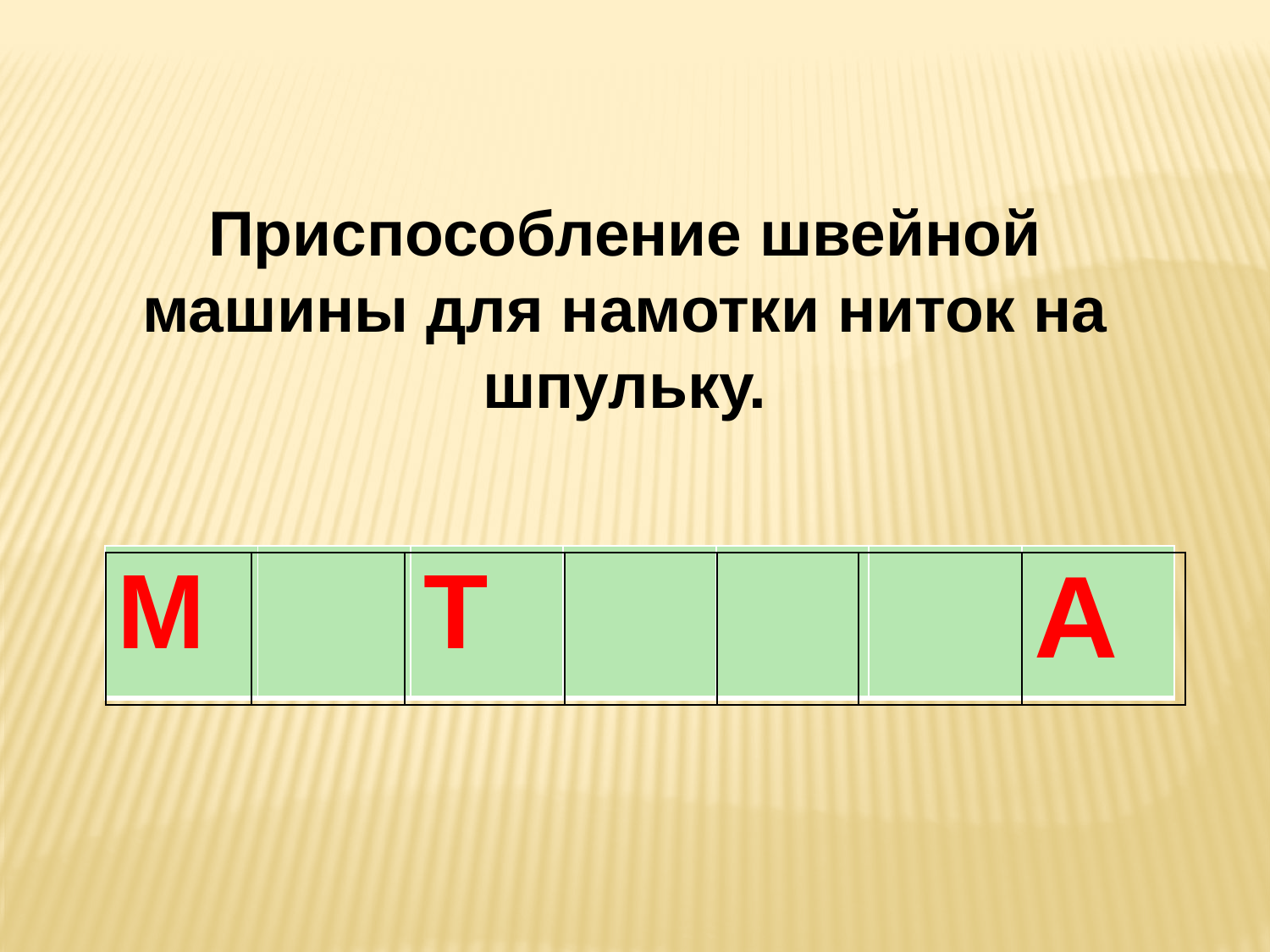

Приспособление швейной машины для намотки ниток на шпульку.

| М |  | Т |  |  |  | А |
| --- | --- | --- | --- | --- | --- | --- |
|  |  |  |  |  |  |  |
| --- | --- | --- | --- | --- | --- | --- |